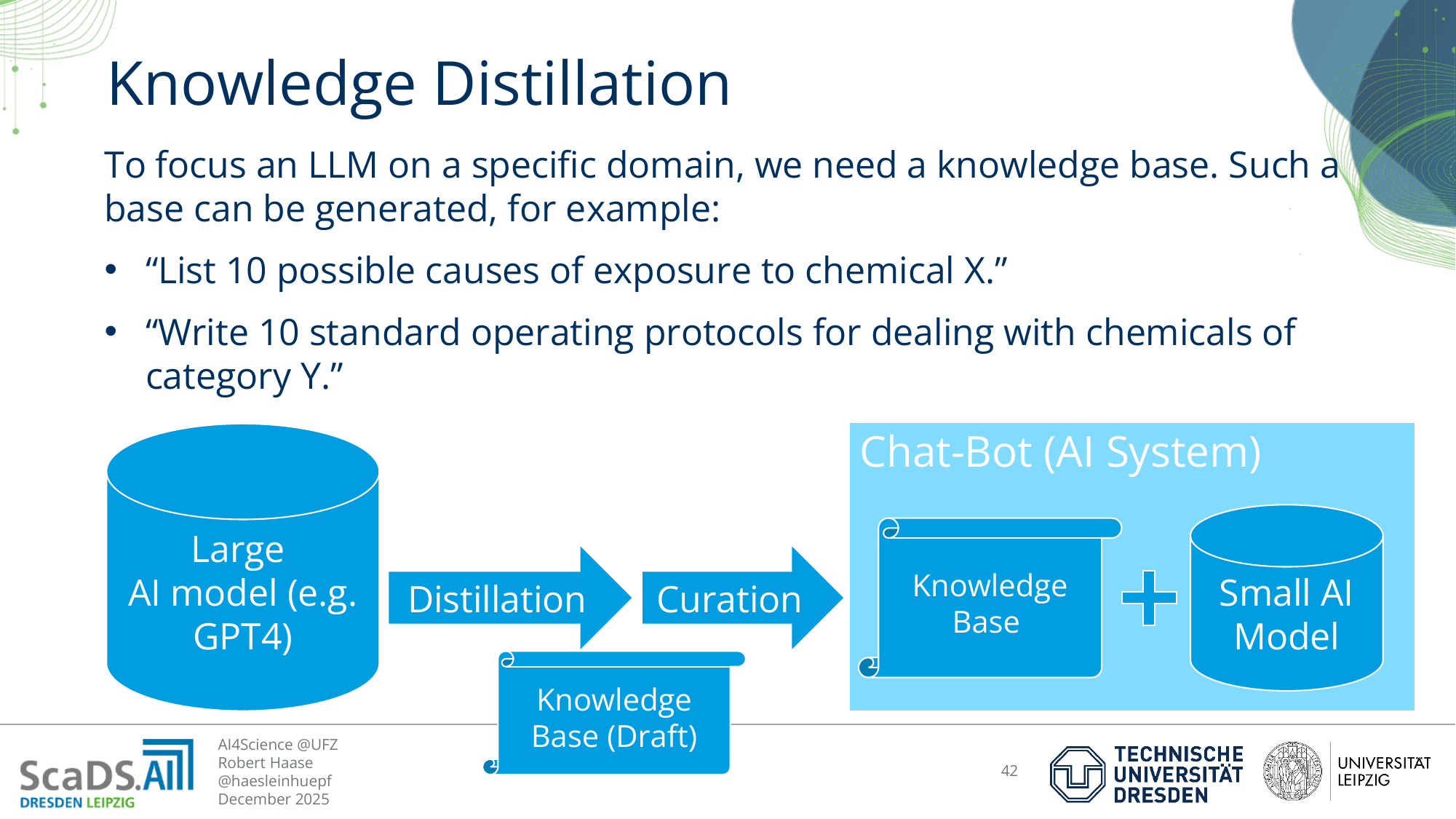

# Knowledge Distillation
To focus an LLM on a specific domain, we need a knowledge base. Such a base can be generated, for example:
“List 10 possible causes of exposure to chemical X.”
“Write 10 standard operating protocols for dealing with chemicals of category Y.”
Chat-Bot (AI System)

Large
AI model (e.g. GPT4)
Small AI Model
Knowledge Base
Distillation
Curation

Knowledge Base (Draft)